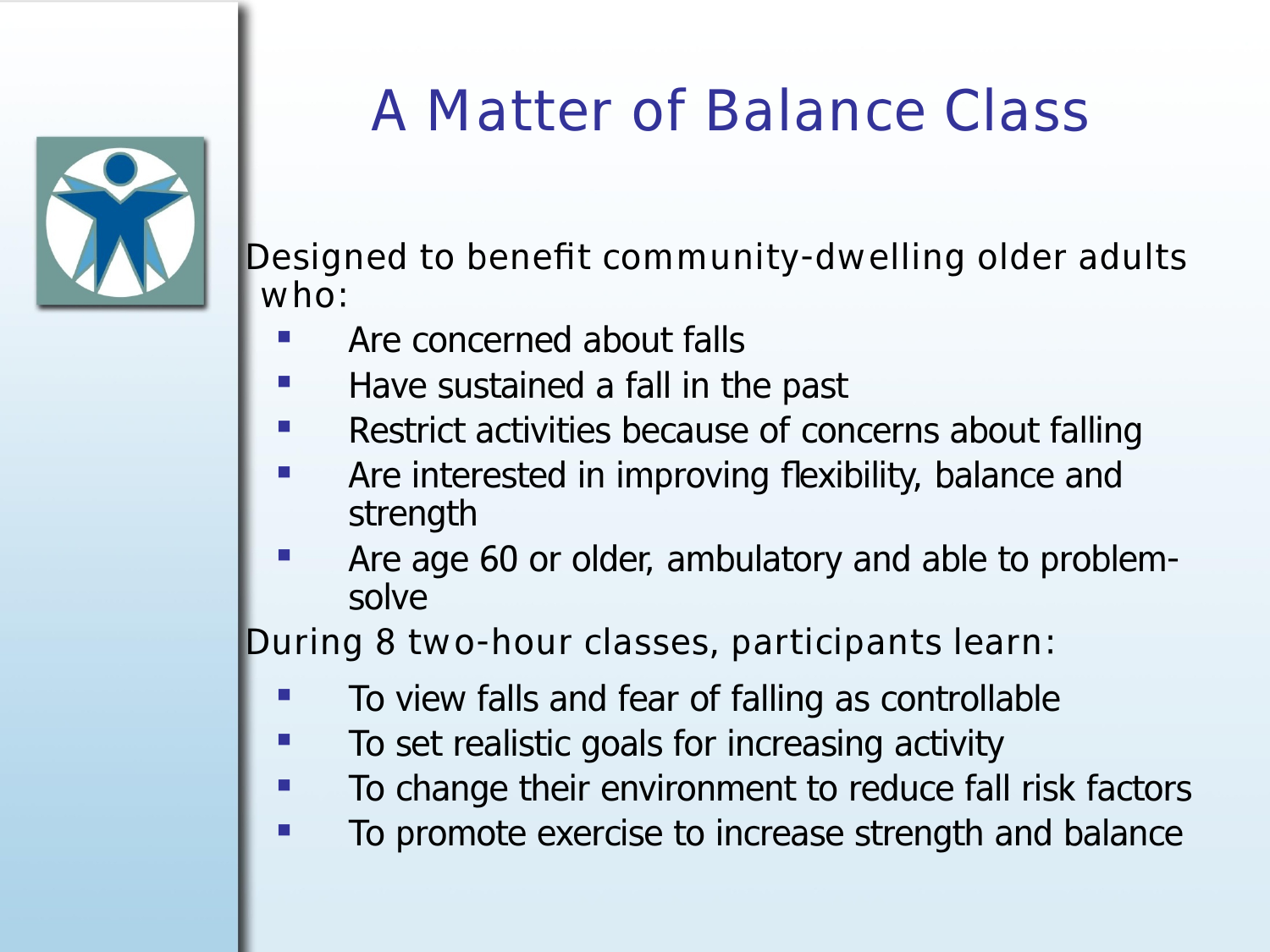

# A Matter of Balance Class
Designed to benefit community-dwelling older adults who:
Are concerned about falls
Have sustained a fall in the past
Restrict activities because of concerns about falling
Are interested in improving flexibility, balance and strength
Are age 60 or older, ambulatory and able to problem-solve
During 8 two-hour classes, participants learn:

To view falls and fear of falling as controllable
To set realistic goals for increasing activity
To change their environment to reduce fall risk factors
To promote exercise to increase strength and balance